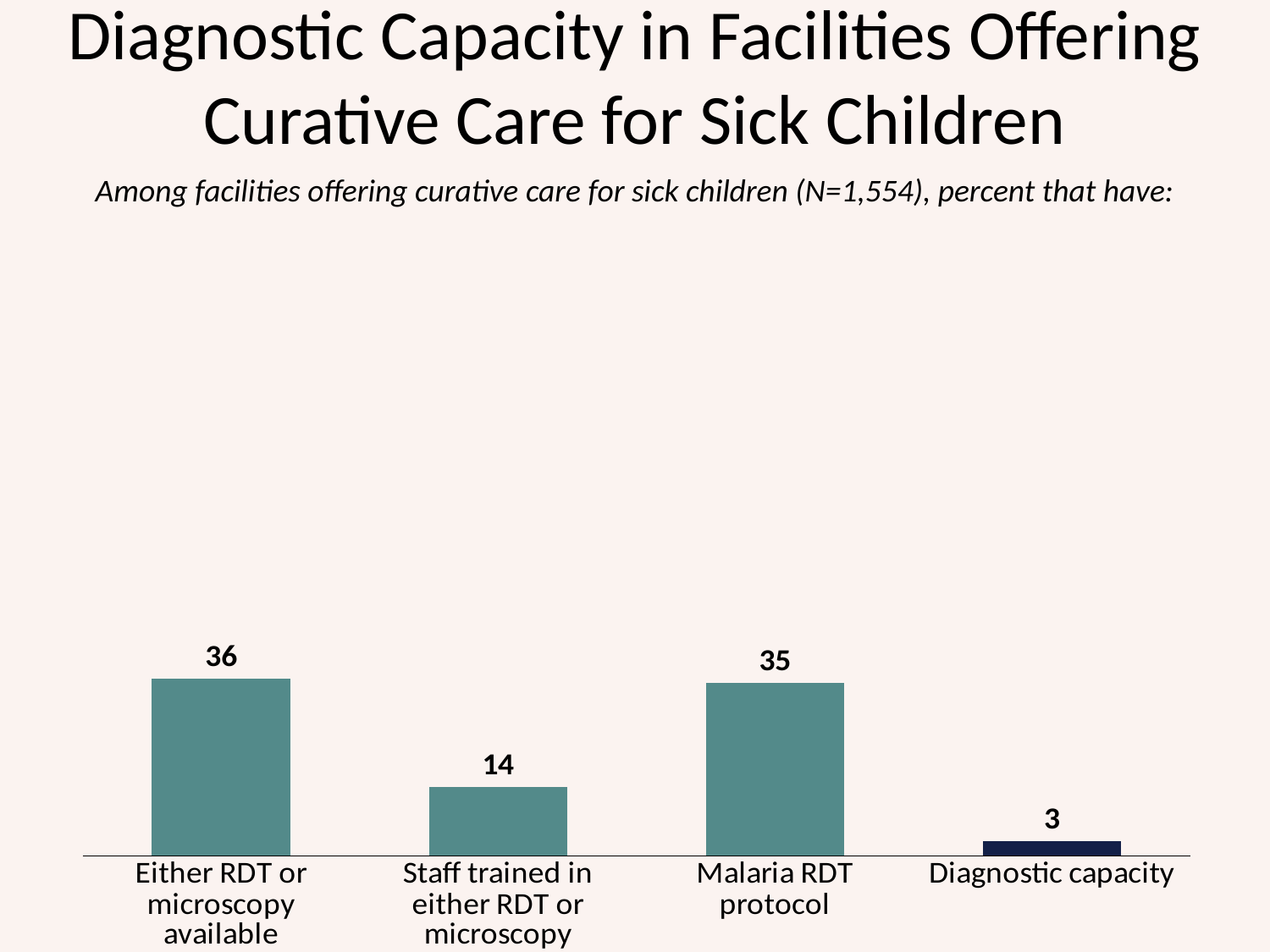

# Diagnostic Capacity in Facilities Offering Curative Care for Sick Children
Among facilities offering curative care for sick children (N=1,554), percent that have:

### Chart

| Category | Diagnostic capacity |
|---|---|
| Either RDT or microscopy available | 36.0 |
| Staff trained in either RDT or microscopy | 14.0 |
| Malaria RDT protocol | 35.0 |
| Diagnostic capacity | 3.0 |